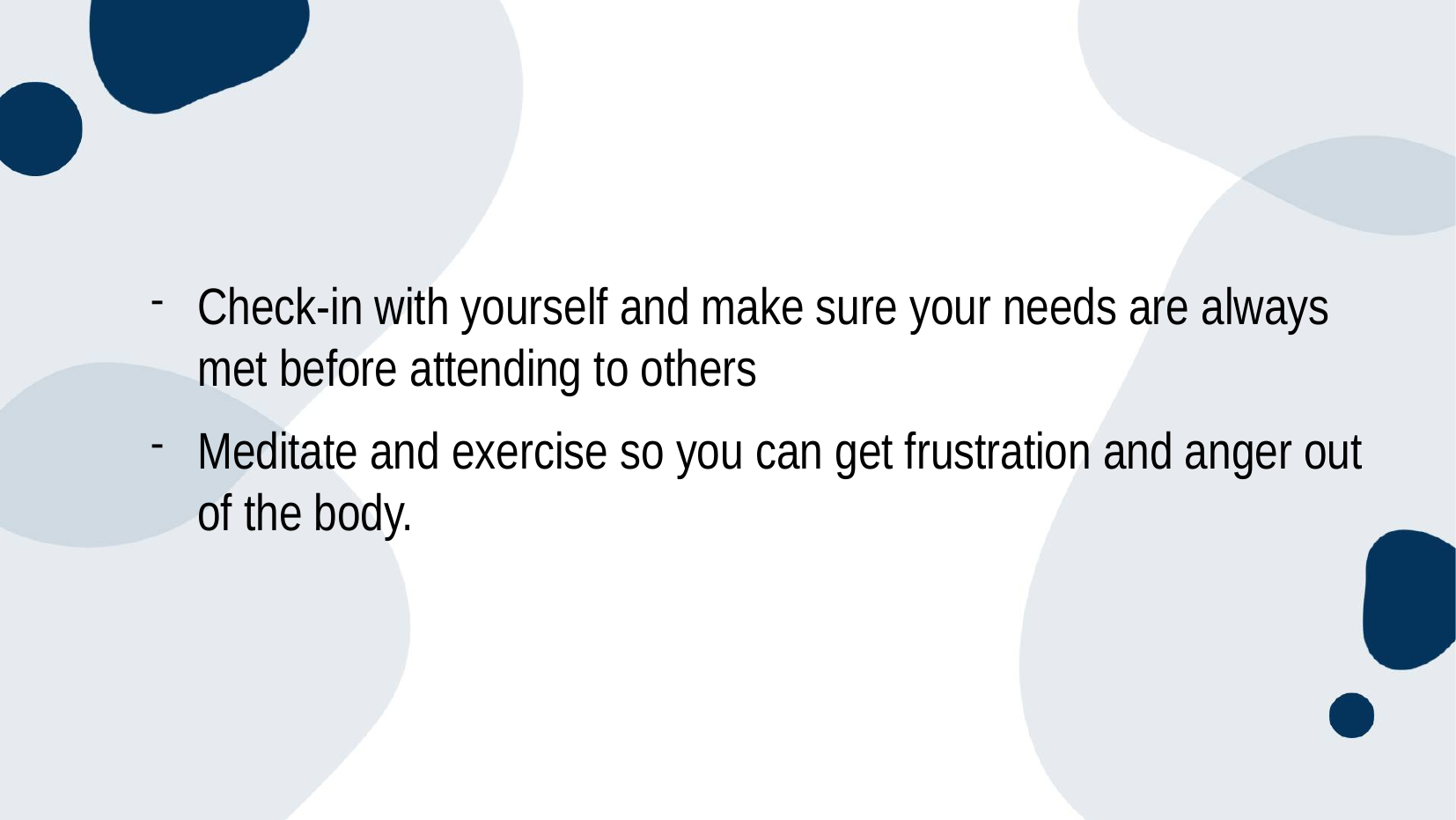

Check-in with yourself and make sure your needs are always met before attending to others
Meditate and exercise so you can get frustration and anger out of the body.